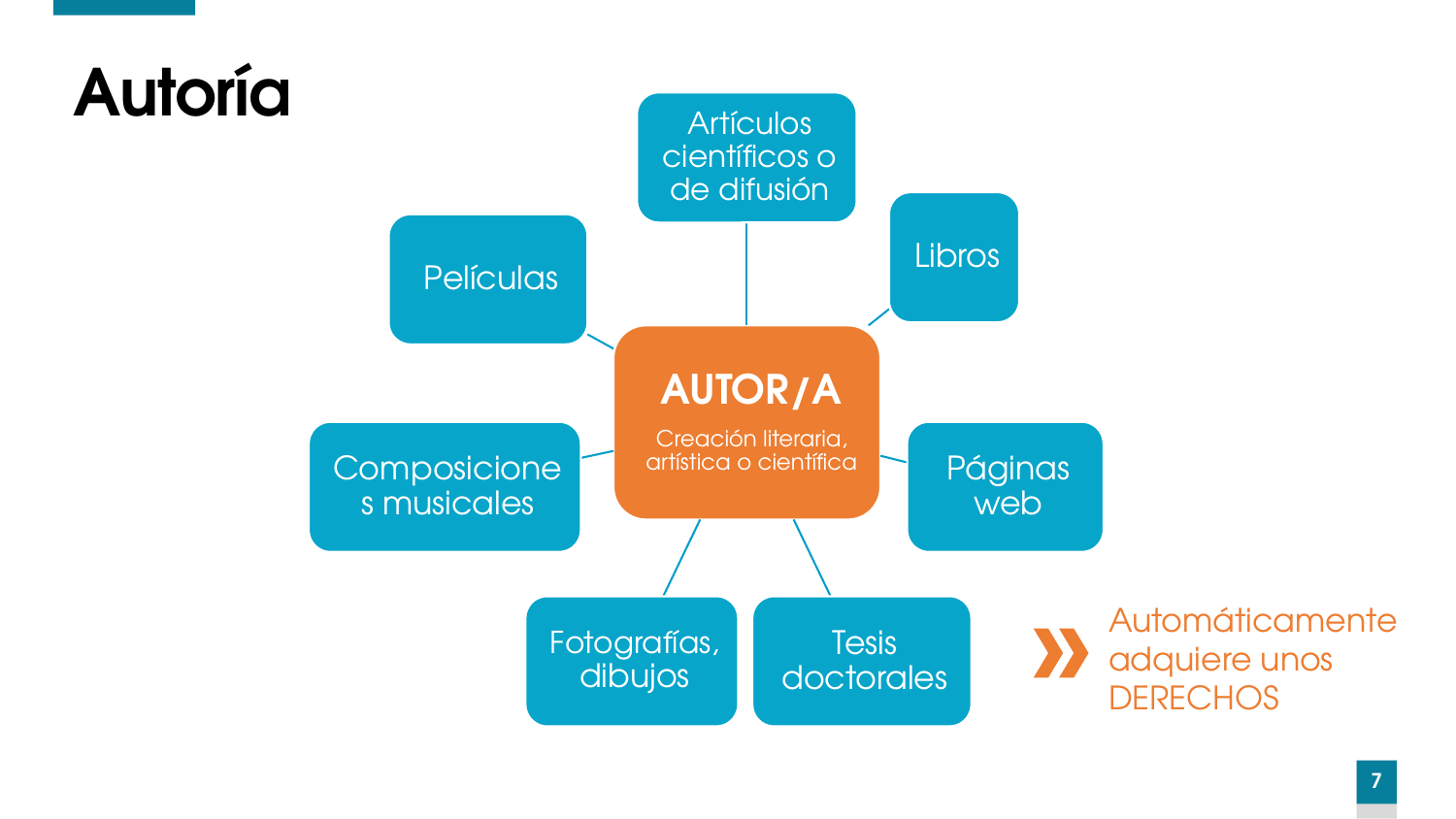

# Autoría
AUTOR/A
Creación literaria, artística o científica
Artículos científicos o de difusión
Libros
Páginas web
Tesis doctorales
Fotografías, dibujos
Composiciones musicales
Películas
Automáticamente adquiere unos DERECHOS